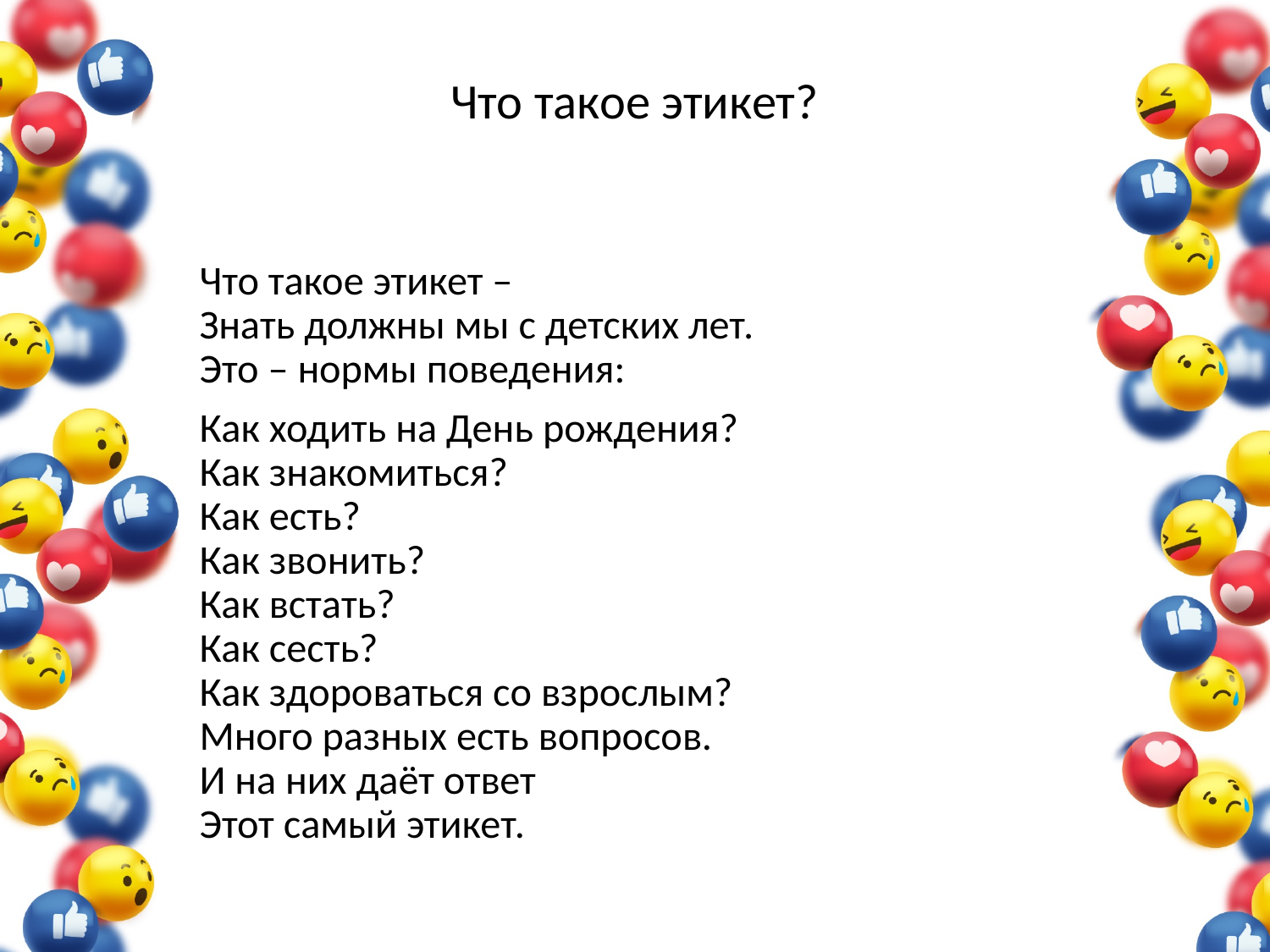

# Что такое этикет?
Что такое этикет –
Знать должны мы с детских лет.
Это – нормы поведения:
Как ходить на День рождения?
Как знакомиться?
Как есть?
Как звонить?
Как встать?
Как сесть?
Как здороваться со взрослым?
Много разных есть вопросов.
И на них даёт ответ
Этот самый этикет.